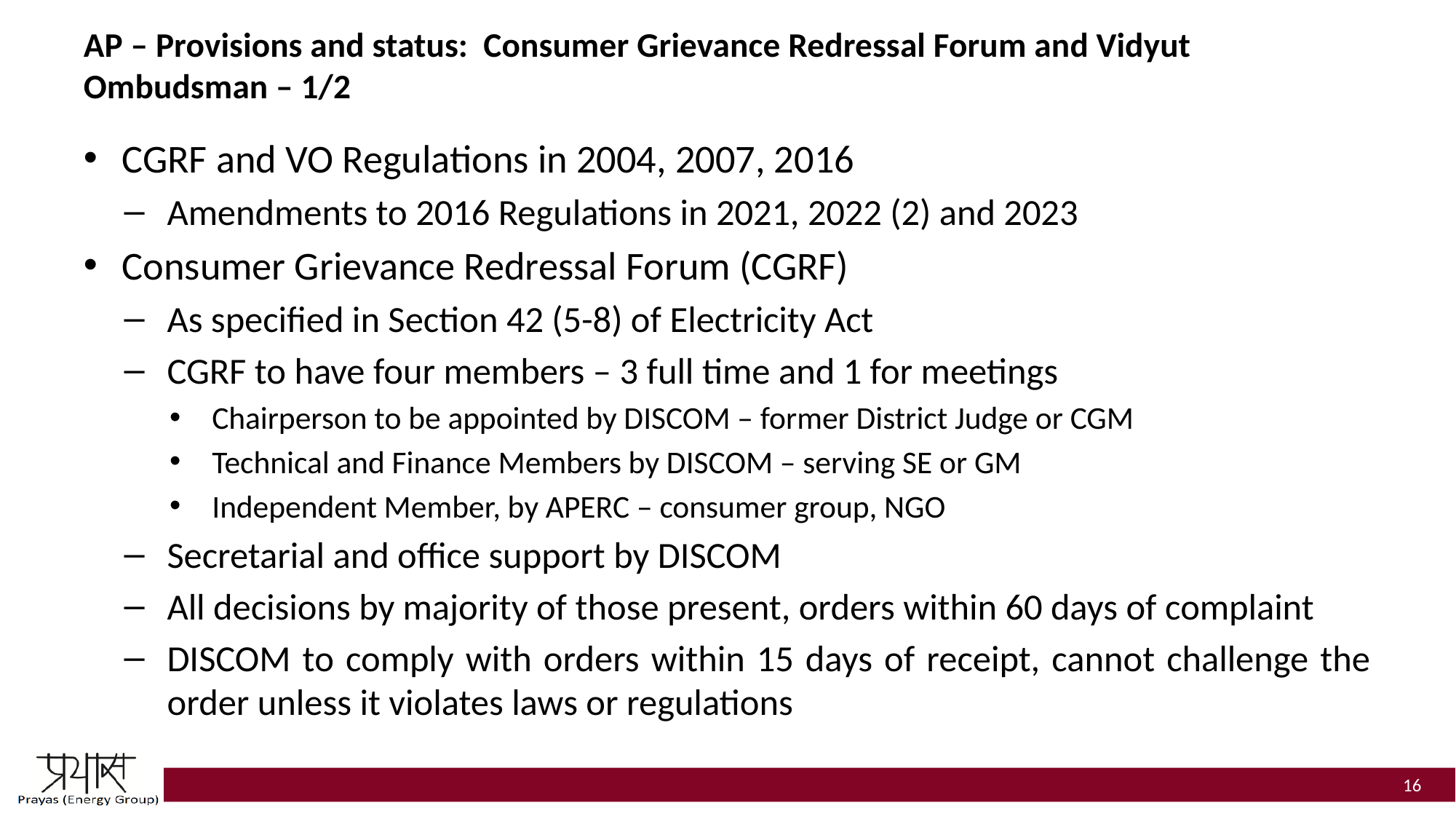

# AP – Provisions and status:  Consumer Grievance Redressal Forum and Vidyut Ombudsman – 1/2
CGRF and VO Regulations in 2004, 2007, 2016
Amendments to 2016 Regulations in 2021, 2022 (2) and 2023
Consumer Grievance Redressal Forum (CGRF)
As specified in Section 42 (5-8) of Electricity Act
CGRF to have four members – 3 full time and 1 for meetings
Chairperson to be appointed by DISCOM – former District Judge or CGM
Technical and Finance Members by DISCOM – serving SE or GM
Independent Member, by APERC – consumer group, NGO
Secretarial and office support by DISCOM
All decisions by majority of those present, orders within 60 days of complaint
DISCOM to comply with orders within 15 days of receipt, cannot challenge the order unless it violates laws or regulations
16